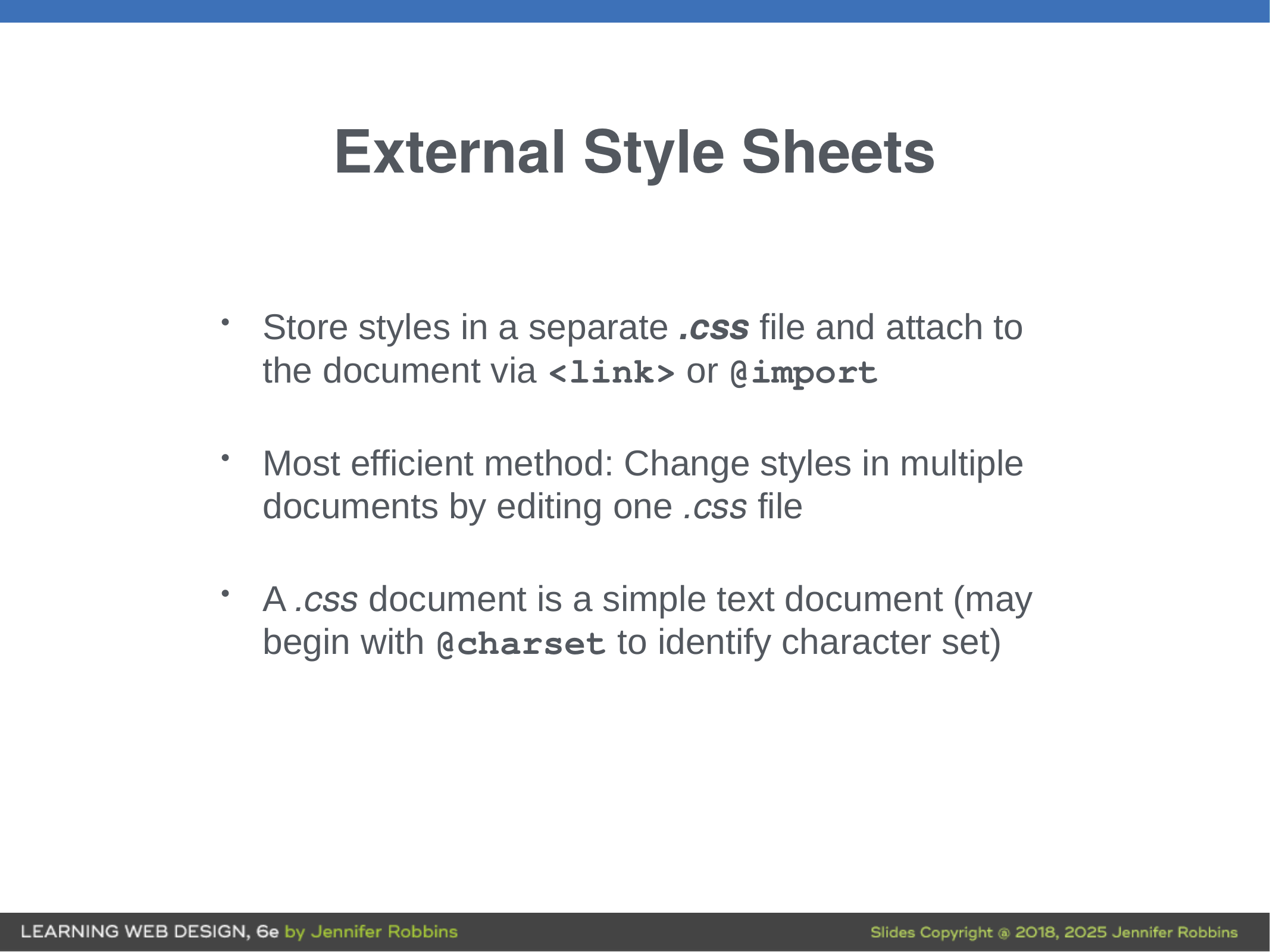

# External Style Sheets
Store styles in a separate .css file and attach to the document via <link> or @import
Most efficient method: Change styles in multiple documents by editing one .css file
A .css document is a simple text document (may begin with @charset to identify character set)